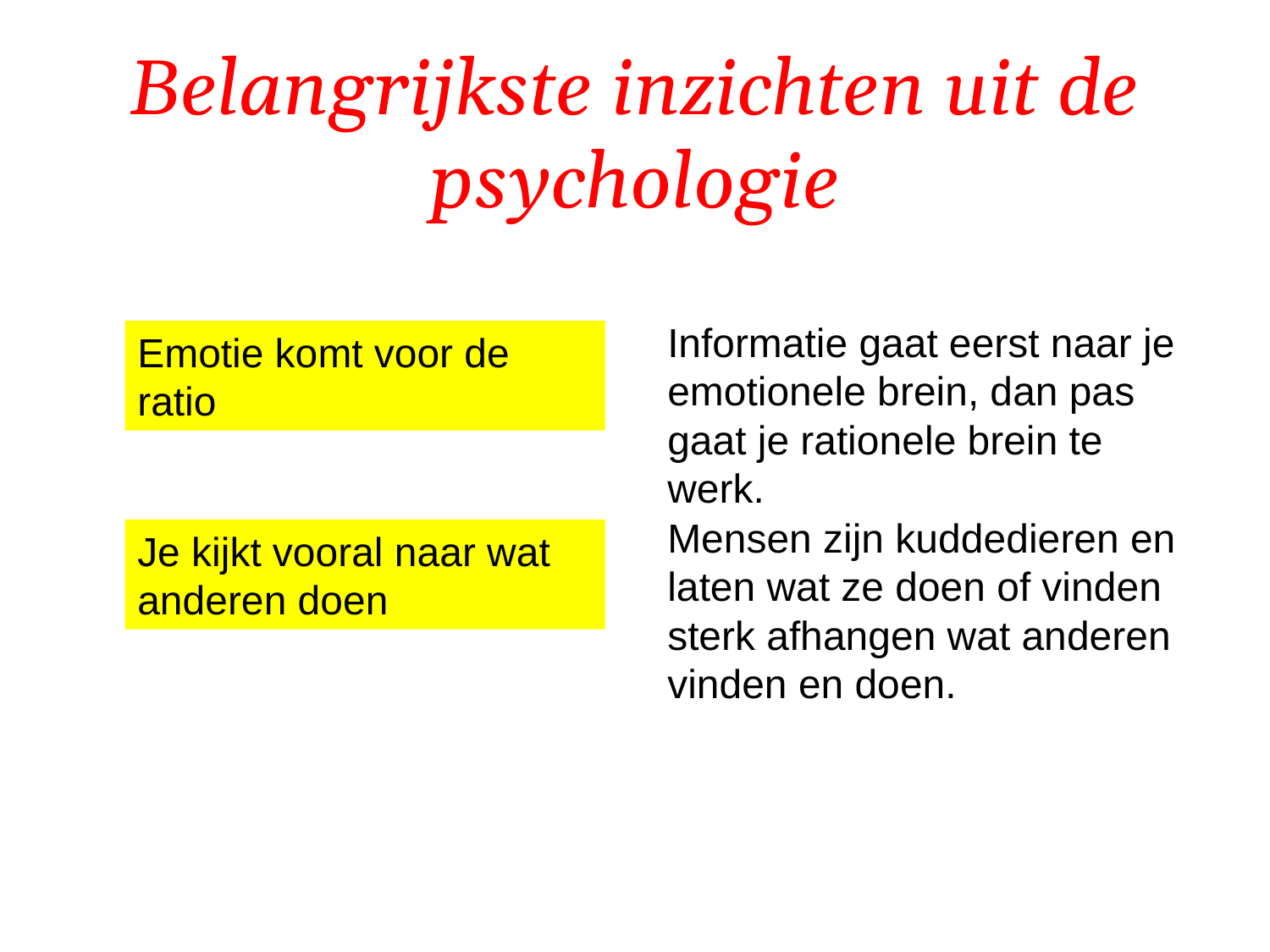

# Belangrijkste inzichten uit de psychologie
Informatie gaat eerst naar je emotionele brein, dan pas gaat je rationele brein te werk.
Emotie komt voor de ratio
Mensen zijn kuddedieren en laten wat ze doen of vinden sterk afhangen wat anderen vinden en doen.
Je kijkt vooral naar wat anderen doen